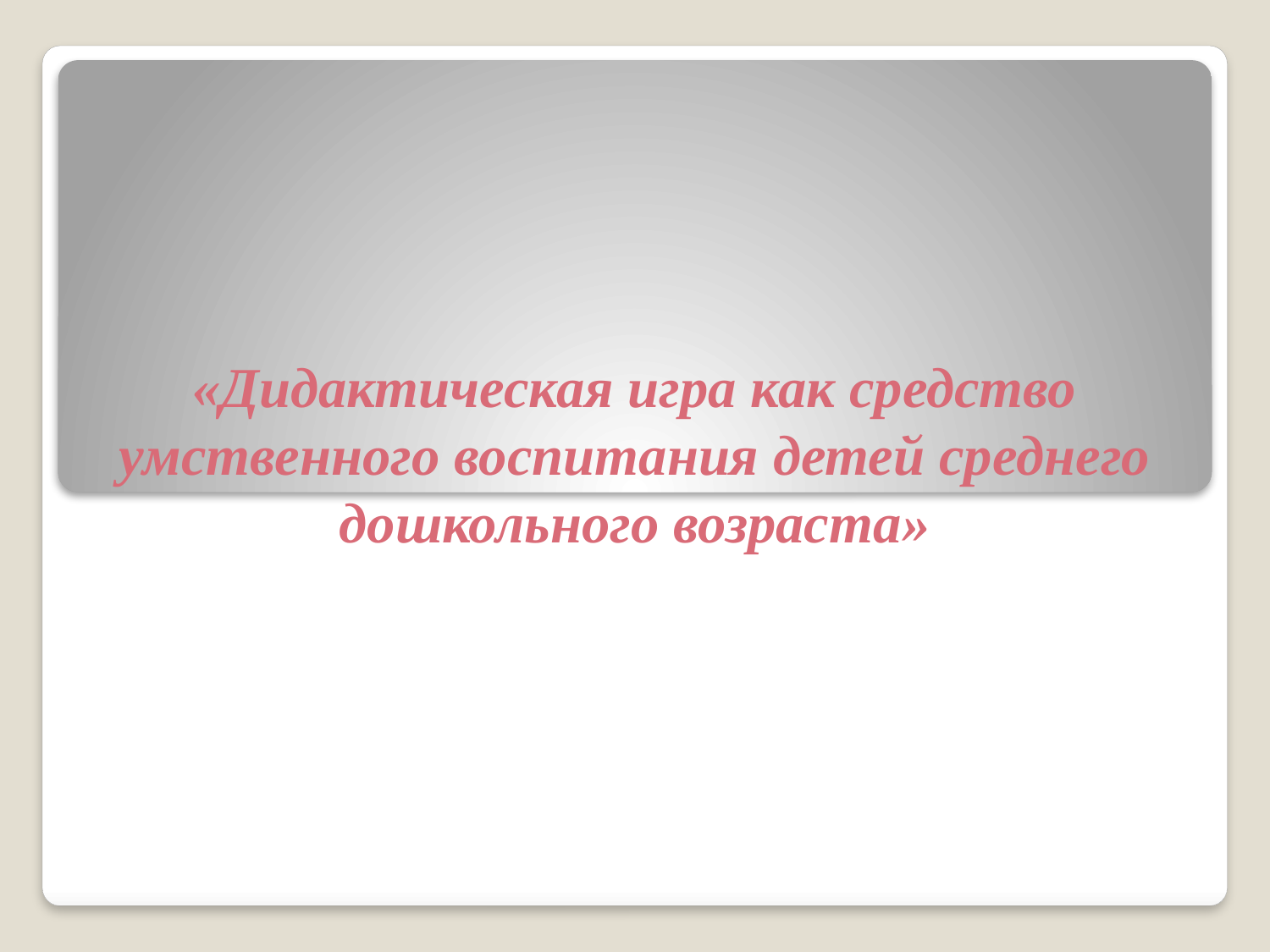

# «Дидактическая игра как средство умственного воспитания детей среднего дошкольного возраста»